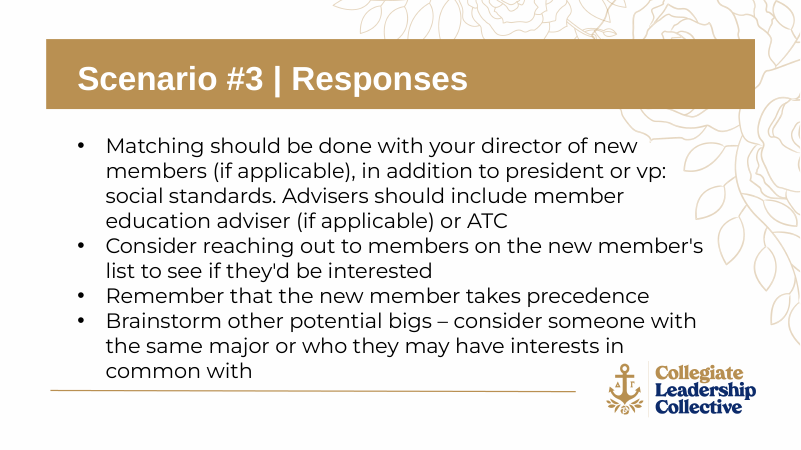

Scenario #3 | Responses
Matching should be done with your director of new members (if applicable), in addition to president or vp: social standards. Advisers should include member education adviser (if applicable) or ATC
Consider reaching out to members on the new member's list to see if they'd be interested
Remember that the new member takes precedence
Brainstorm other potential bigs – consider someone with the same major or who they may have interests in common with